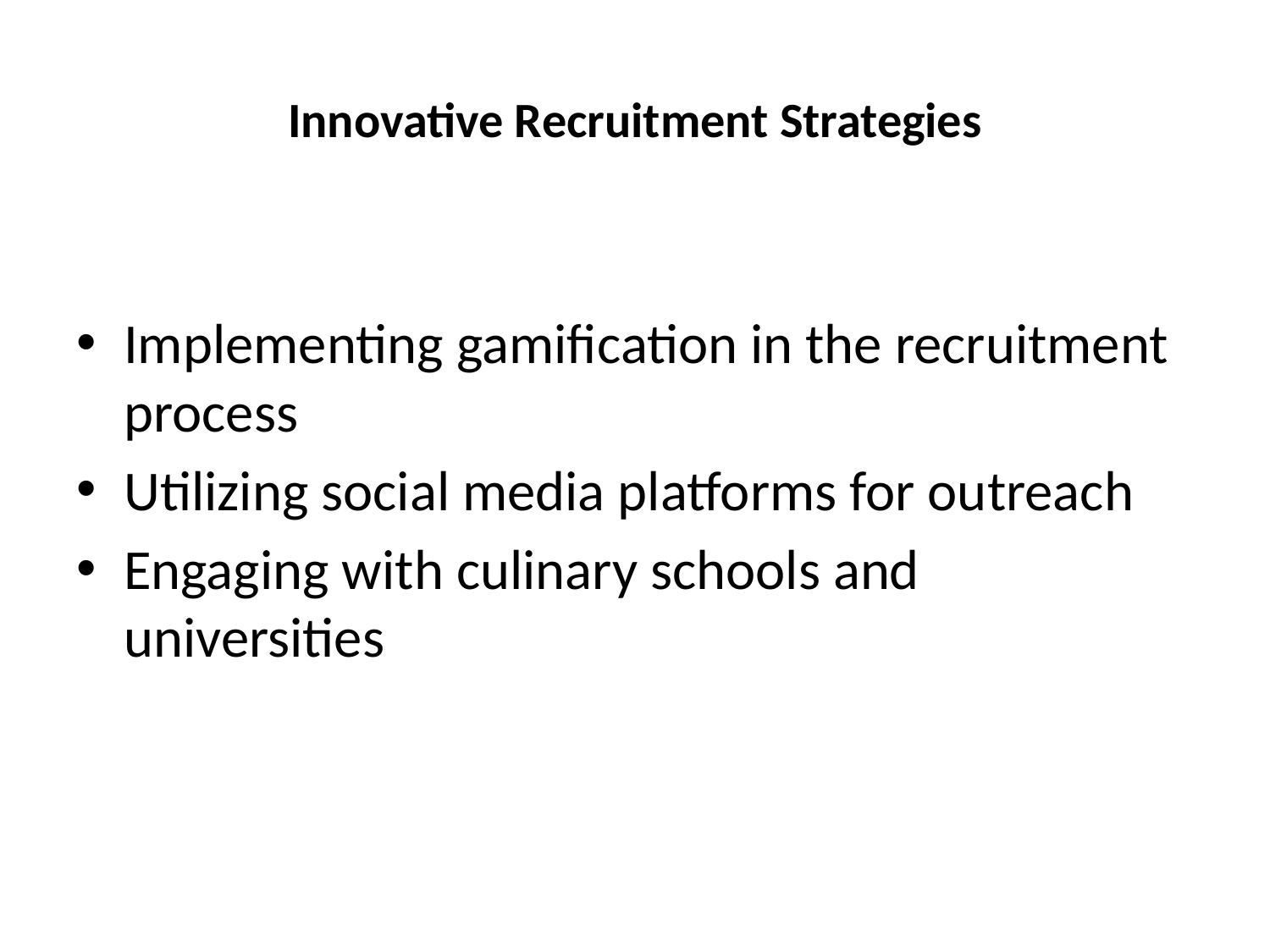

# Innovative Recruitment Strategies

Implementing gamification in the recruitment process
Utilizing social media platforms for outreach
Engaging with culinary schools and universities